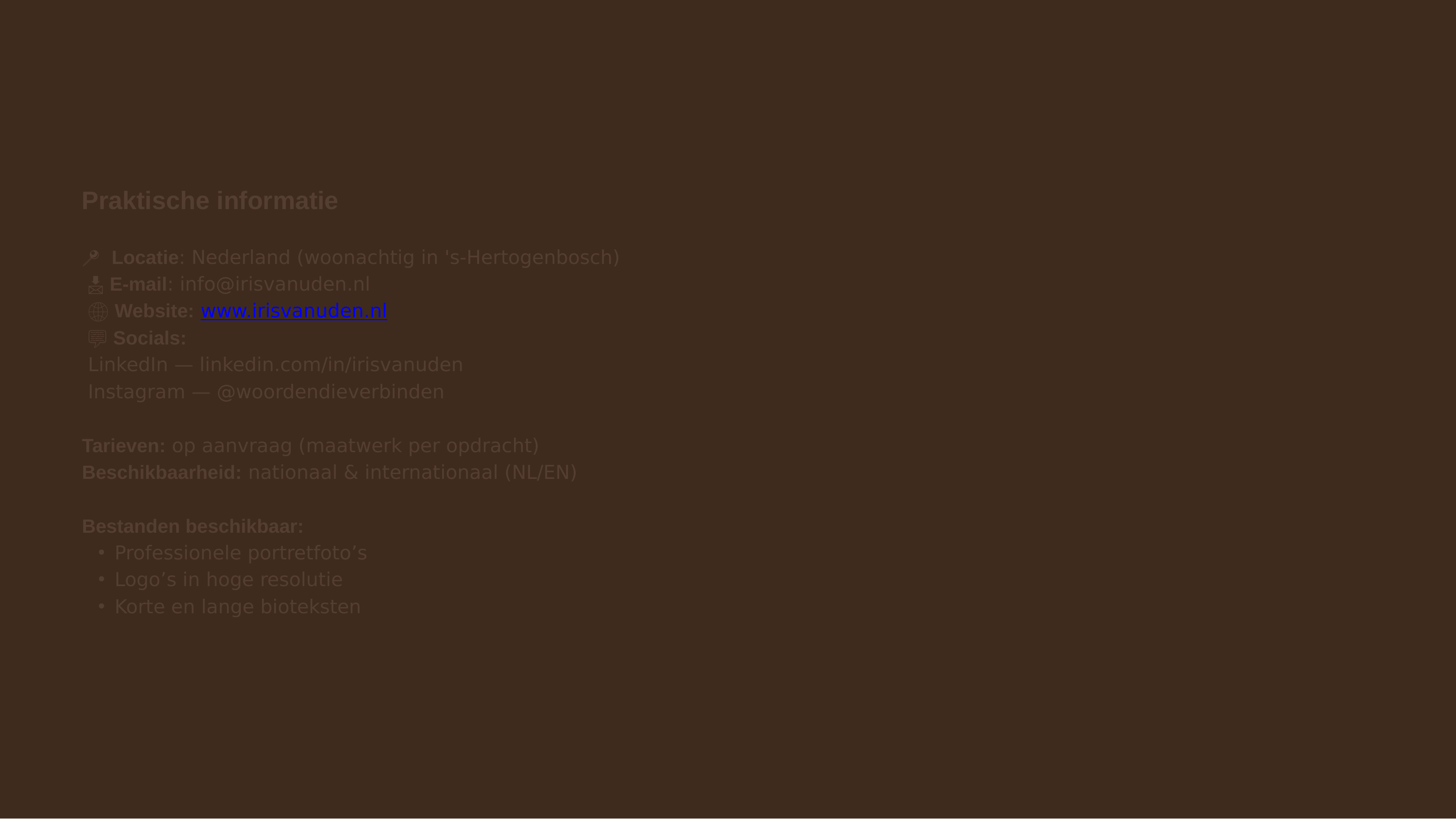

Praktische informatie

📍  Locatie: Nederland (woonachtig in 's-Hertogenbosch)
 📩 E-mail: info@irisvanuden.nl
 🌐 Website: www.irisvanuden.nl
 💬 Socials:
 LinkedIn — linkedin.com/in/irisvanuden
 Instagram — @woordendieverbinden

Tarieven: op aanvraag (maatwerk per opdracht)
Beschikbaarheid: nationaal & internationaal (NL/EN)

Bestanden beschikbaar:
Professionele portretfoto’s
Logo’s in hoge resolutie
Korte en lange bioteksten